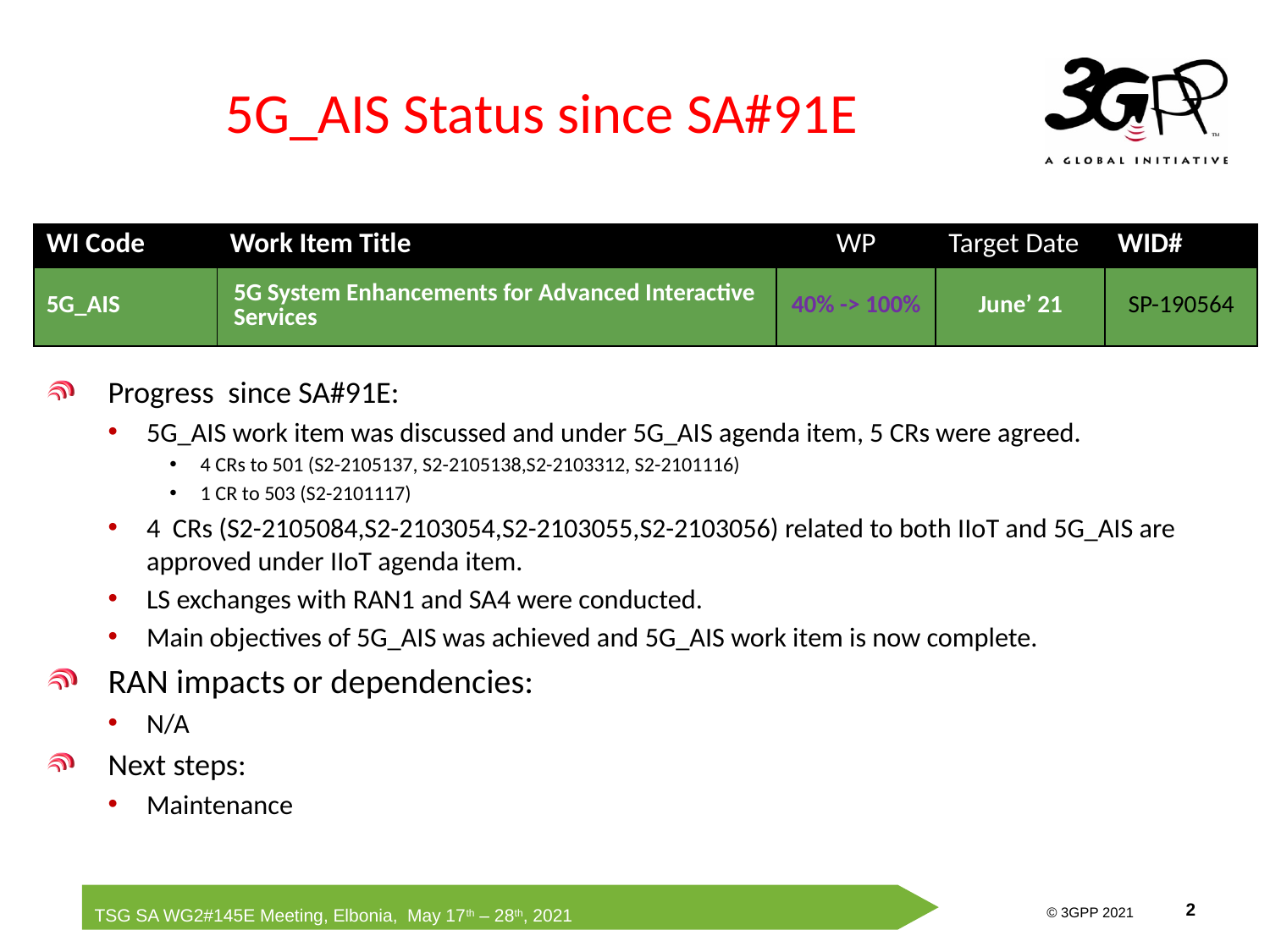

# 5G_AIS Status since SA#91E
| WI Code | Work Item Title | WP | Target Date | WID# |
| --- | --- | --- | --- | --- |
| 5G\_AIS | 5G System Enhancements for Advanced Interactive Services | 40% -> 100% | June’ 21 | SP-190564 |
Progress  since SA#91E:
5G_AIS work item was discussed and under 5G_AIS agenda item, 5 CRs were agreed.
4 CRs to 501 (S2-2105137, S2-2105138,S2-2103312, S2-2101116)
1 CR to 503 (S2-2101117)
4  CRs (S2-2105084,S2-2103054,S2-2103055,S2-2103056) related to both IIoT and 5G_AIS are approved under IIoT agenda item.
LS exchanges with RAN1 and SA4 were conducted.
Main objectives of 5G_AIS was achieved and 5G_AIS work item is now complete.
RAN impacts or dependencies:
N/A
Next steps:
Maintenance